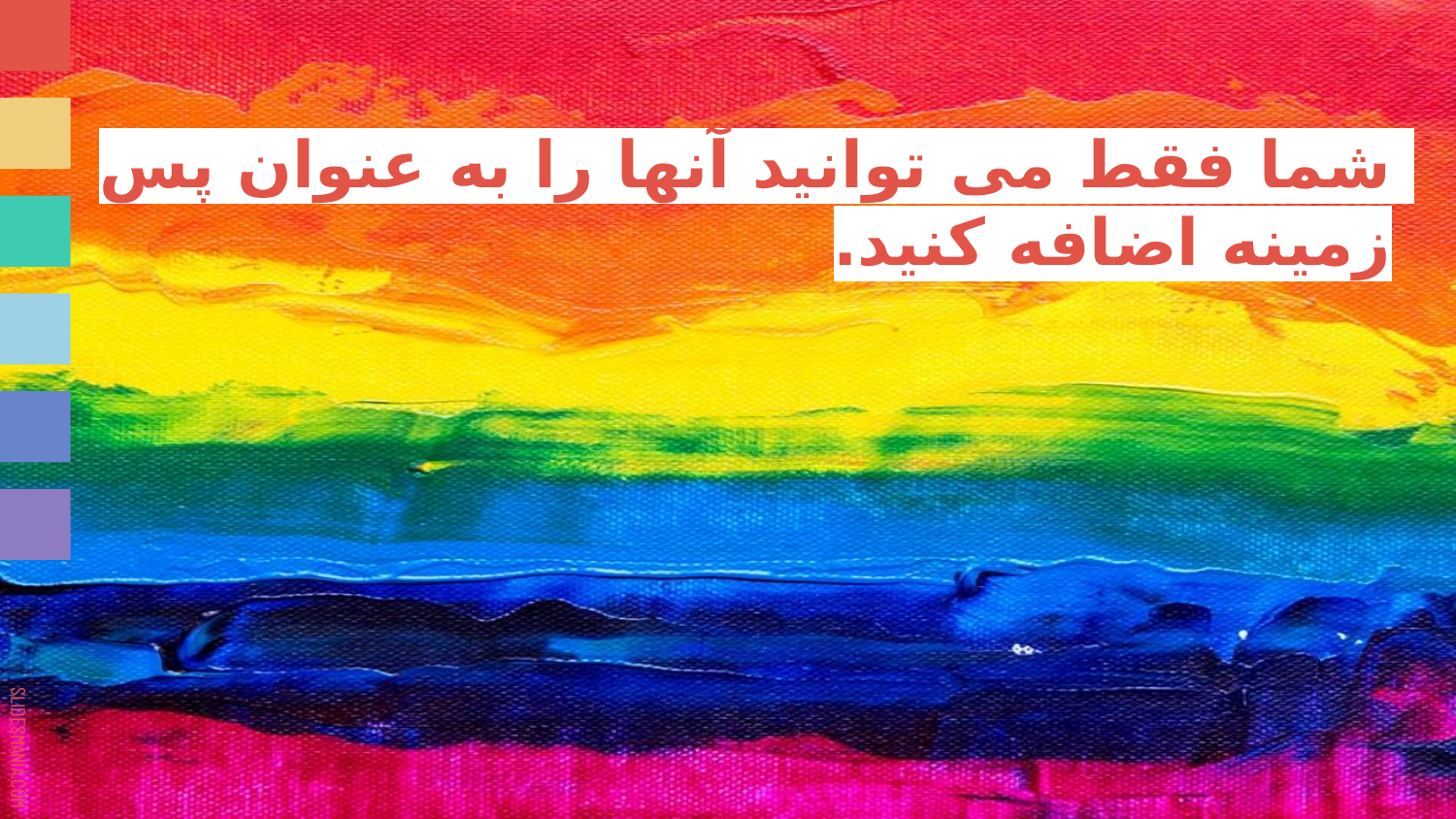

# شما فقط می توانید آنها را به عنوان پس زمینه اضافه کنید.